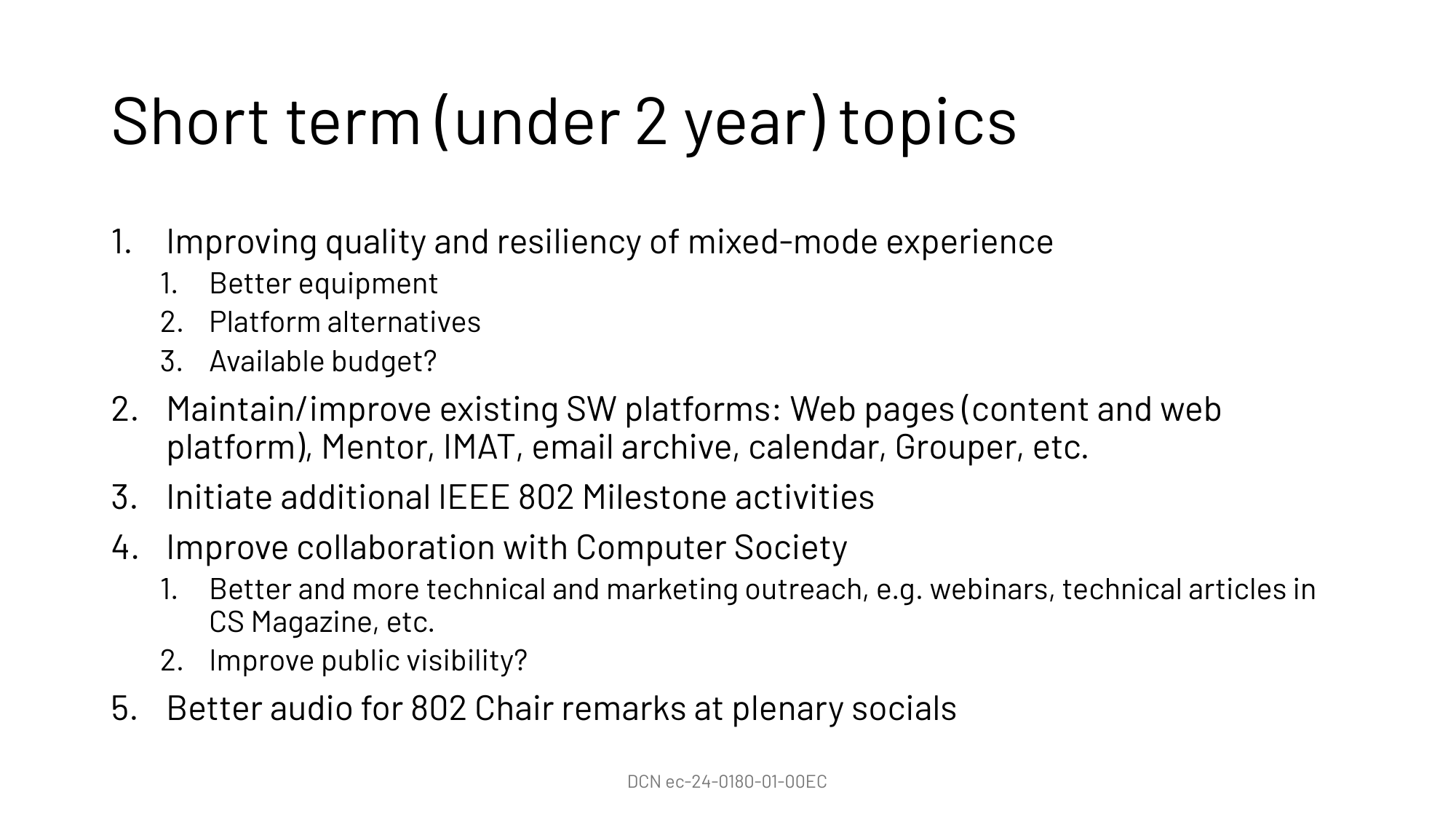

# Short term (under 2 year) topics
Improving quality and resiliency of mixed-mode experience
Better equipment
Platform alternatives
Available budget?
Maintain/improve existing SW platforms: Web pages (content and web platform), Mentor, IMAT, email archive, calendar, Grouper, etc.
Initiate additional IEEE 802 Milestone activities
Improve collaboration with Computer Society
Better and more technical and marketing outreach, e.g. webinars, technical articles in CS Magazine, etc.
Improve public visibility?
Better audio for 802 Chair remarks at plenary socials

DCN ec-24-0180-01-00EC